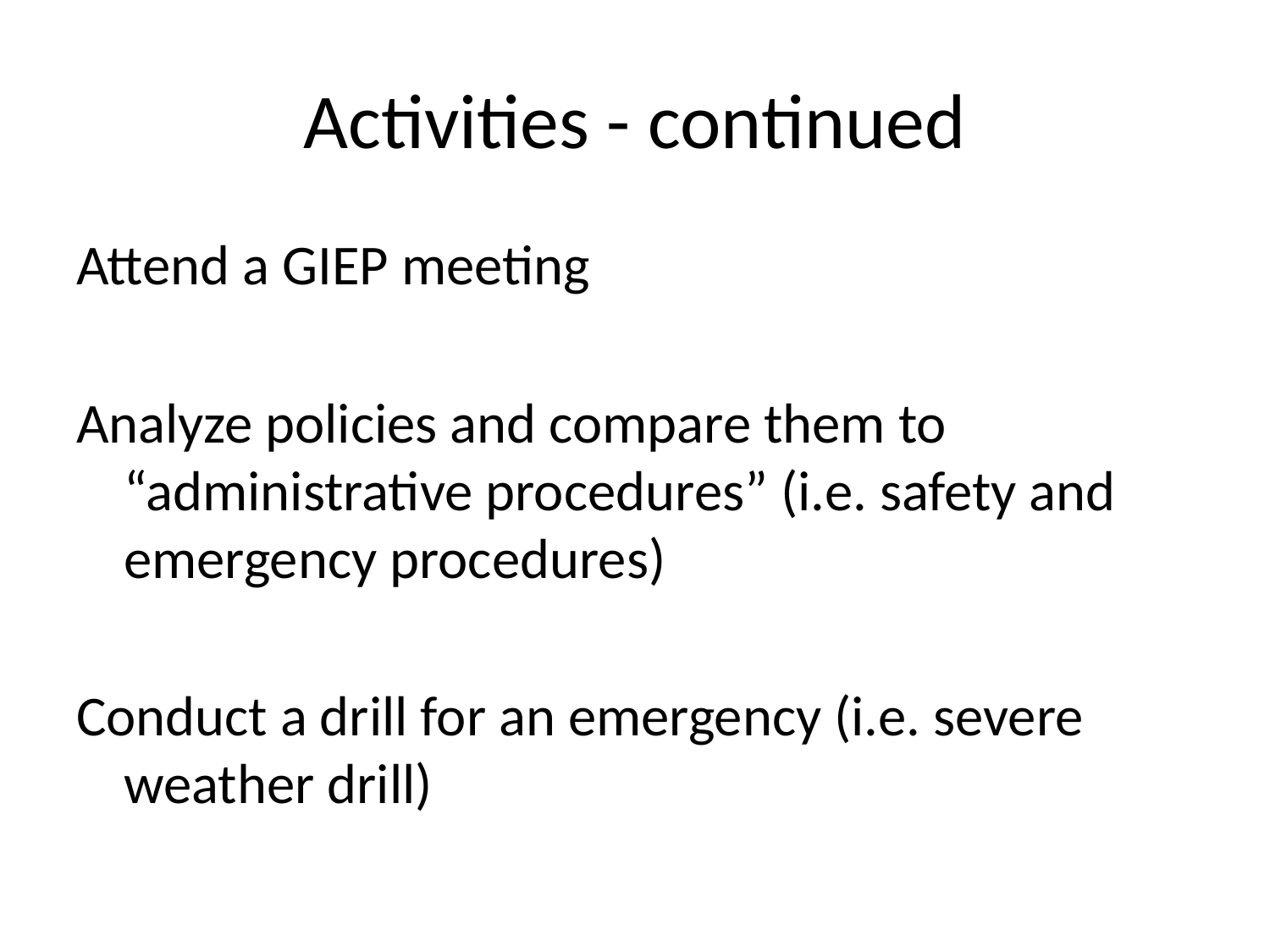

# Activities - continued
Attend a GIEP meeting

Analyze policies and compare them to “administrative procedures” (i.e. safety and emergency procedures)

Conduct a drill for an emergency (i.e. severe weather drill)